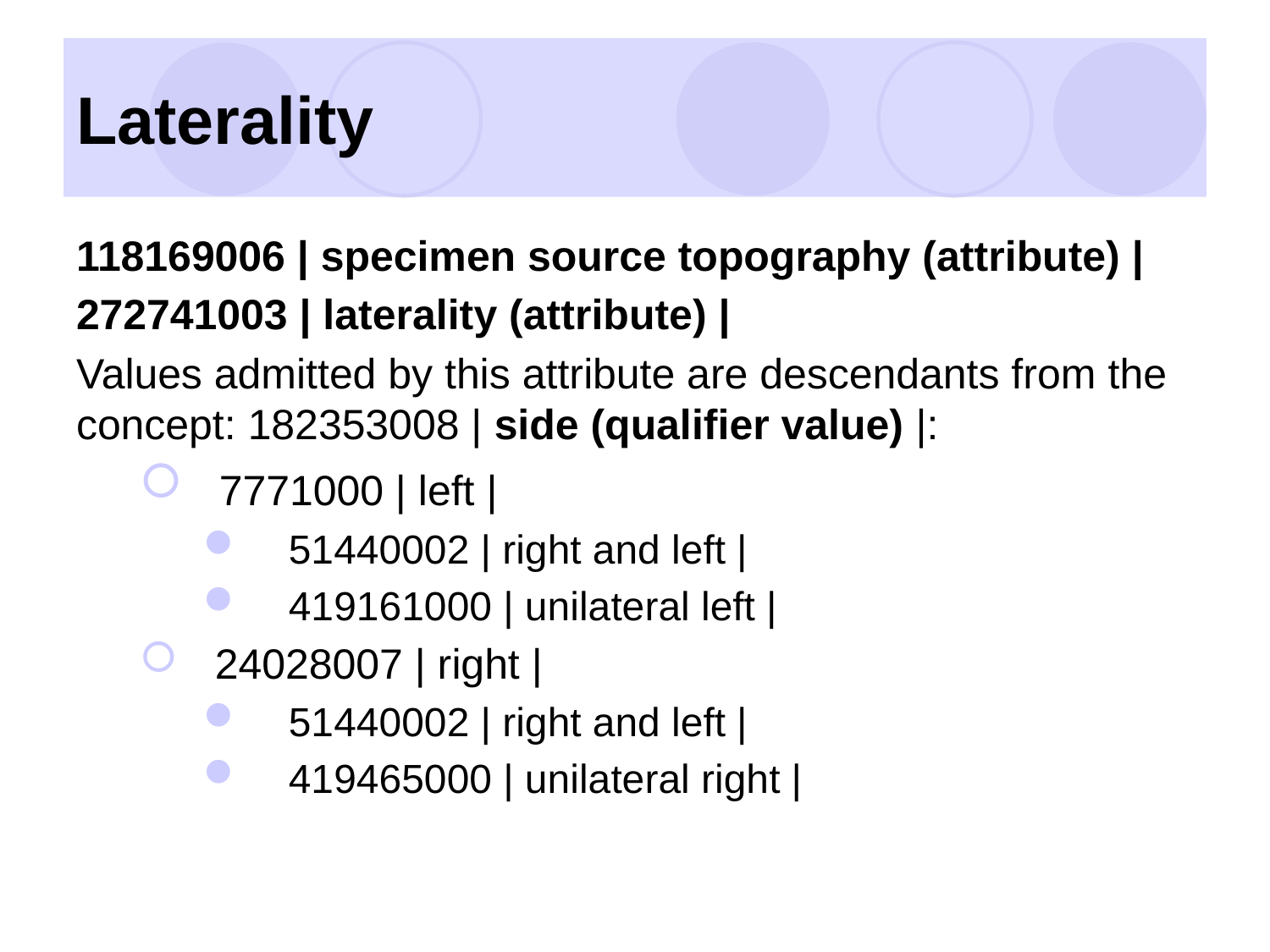

# Laterality
118169006 | specimen source topography (attribute) |
272741003 | laterality (attribute) |
Values admitted by this attribute are descendants from the concept: 182353008 | side (qualifier value) |:
   7771000 | left |
    51440002 | right and left |
    419161000 | unilateral left |
   24028007 | right |
    51440002 | right and left |
    419465000 | unilateral right |